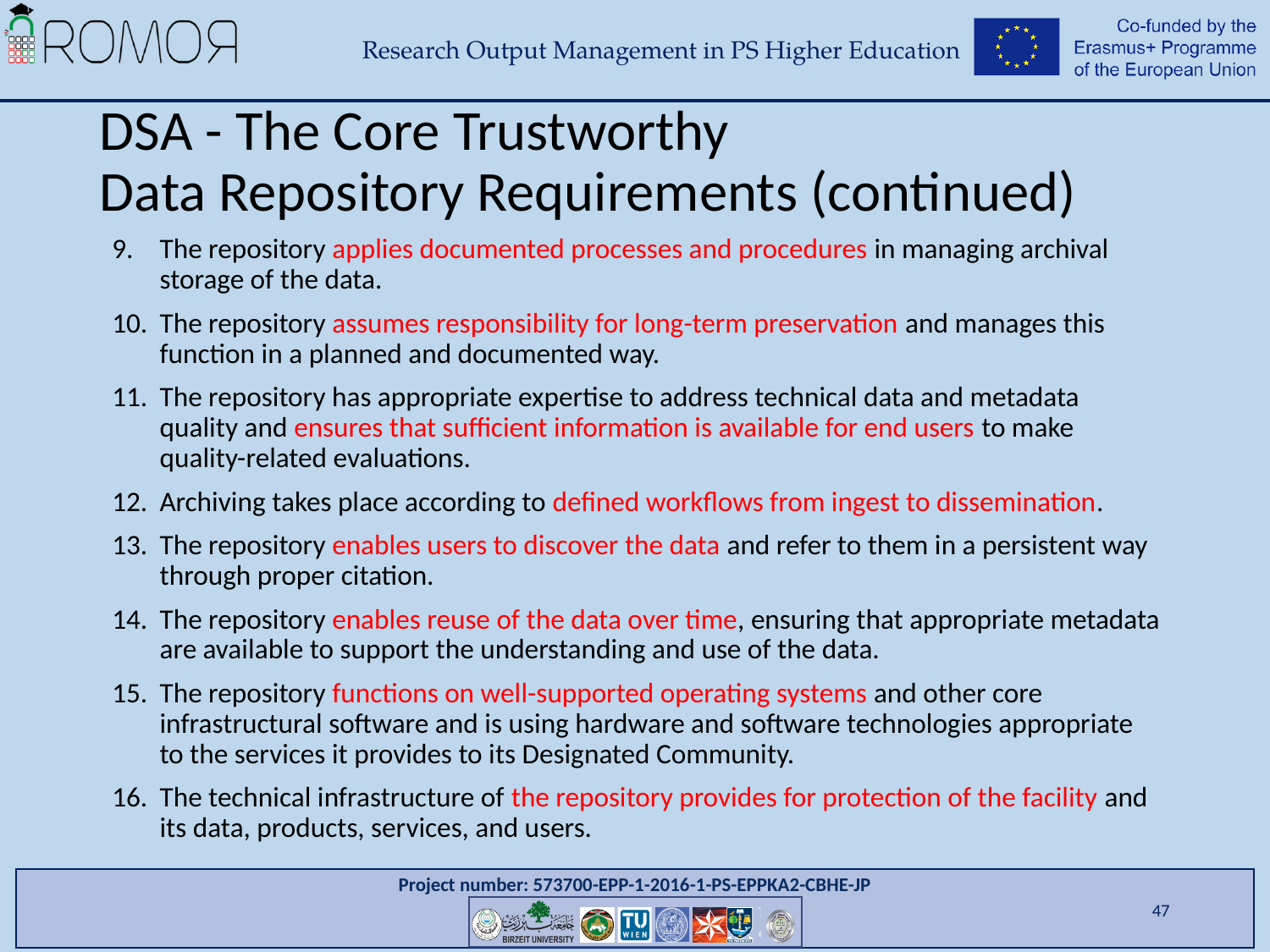

# DSA - The Core Trustworthy Data Repository Requirements (continued)
The repository applies documented processes and procedures in managing archival storage of the data.
The repository assumes responsibility for long-term preservation and manages this function in a planned and documented way.
The repository has appropriate expertise to address technical data and metadata quality and ensures that sufficient information is available for end users to make quality-related evaluations.
Archiving takes place according to defined workflows from ingest to dissemination.
The repository enables users to discover the data and refer to them in a persistent way through proper citation.
The repository enables reuse of the data over time, ensuring that appropriate metadata are available to support the understanding and use of the data.
The repository functions on well-supported operating systems and other core infrastructural software and is using hardware and software technologies appropriate to the services it provides to its Designated Community.
The technical infrastructure of the repository provides for protection of the facility and its data, products, services, and users.
47